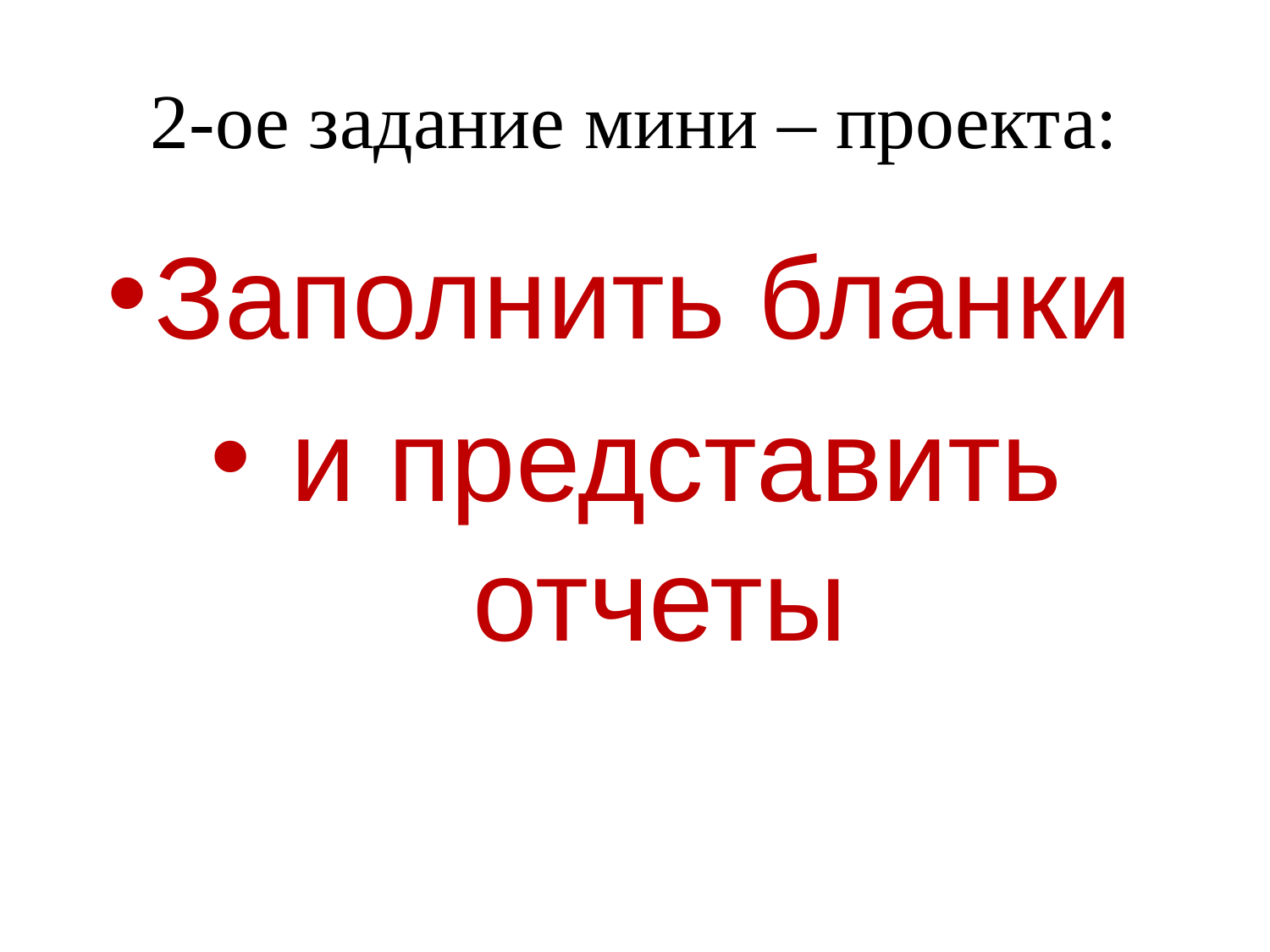

# 2-ое задание мини – проекта:
Заполнить бланки
 и представить отчеты